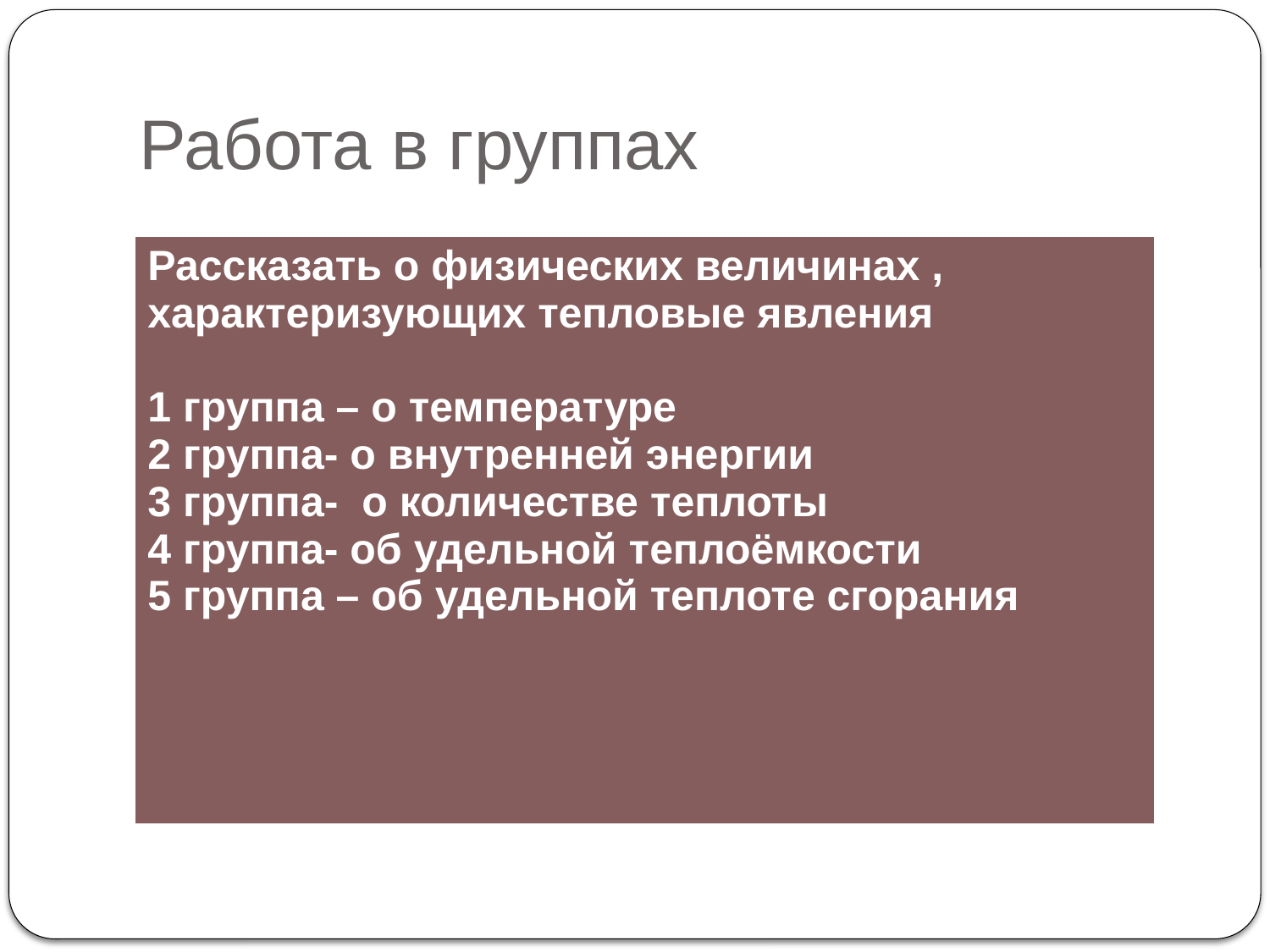

# Работа в группах

| Рассказать о физических величинах , характеризующих тепловые явления 1 группа – о температуре 2 группа- о внутренней энергии 3 группа- о количестве теплоты 4 группа- об удельной теплоёмкости 5 группа – об удельной теплоте сгорания |
| --- |